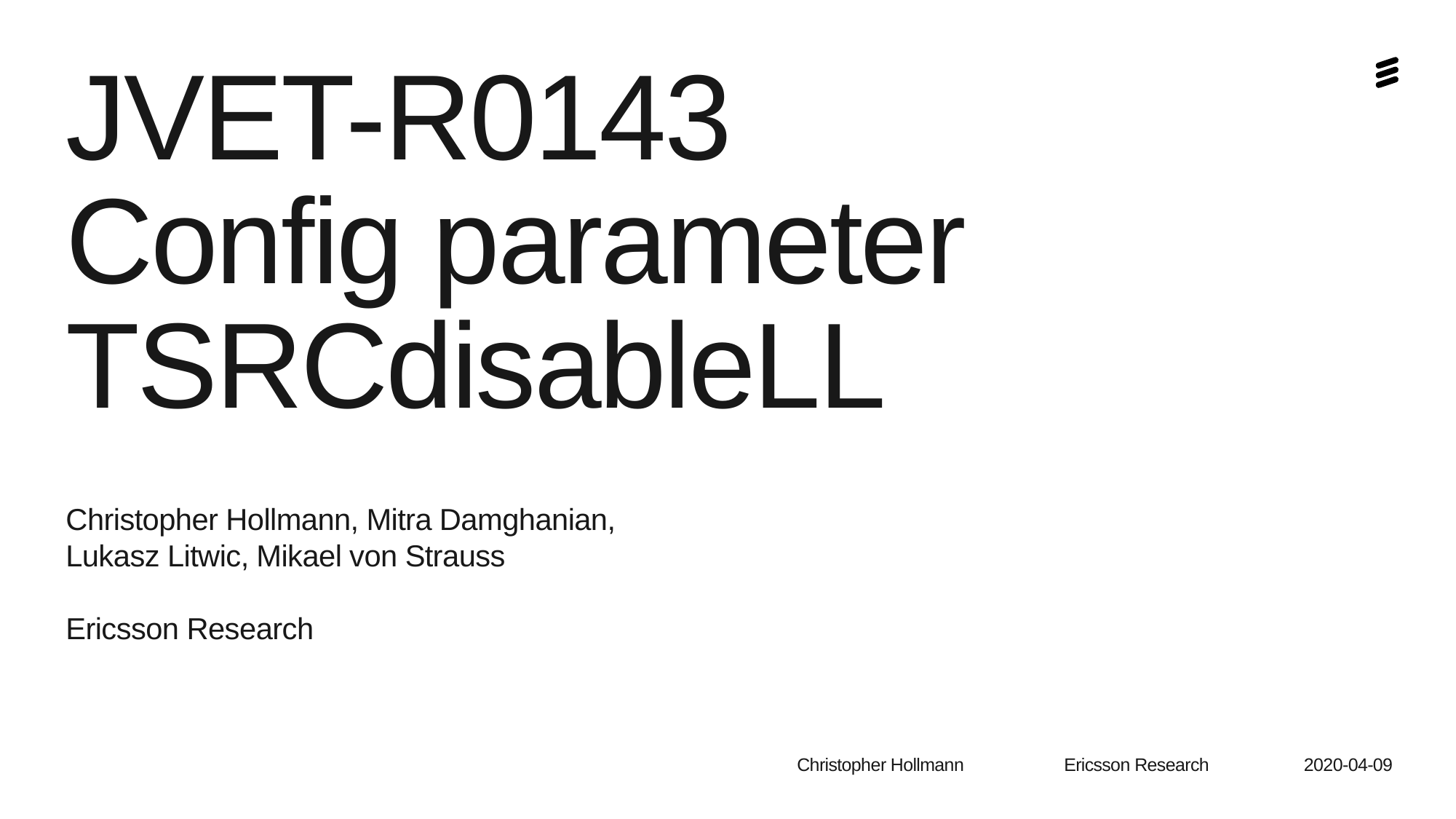

# JVET-R0143 Config parameter TSRCdisableLL
Christopher Hollmann, Mitra Damghanian, Lukasz Litwic, Mikael von Strauss

Ericsson Research
Christopher Hollmann
Ericsson Research
2020-04-09